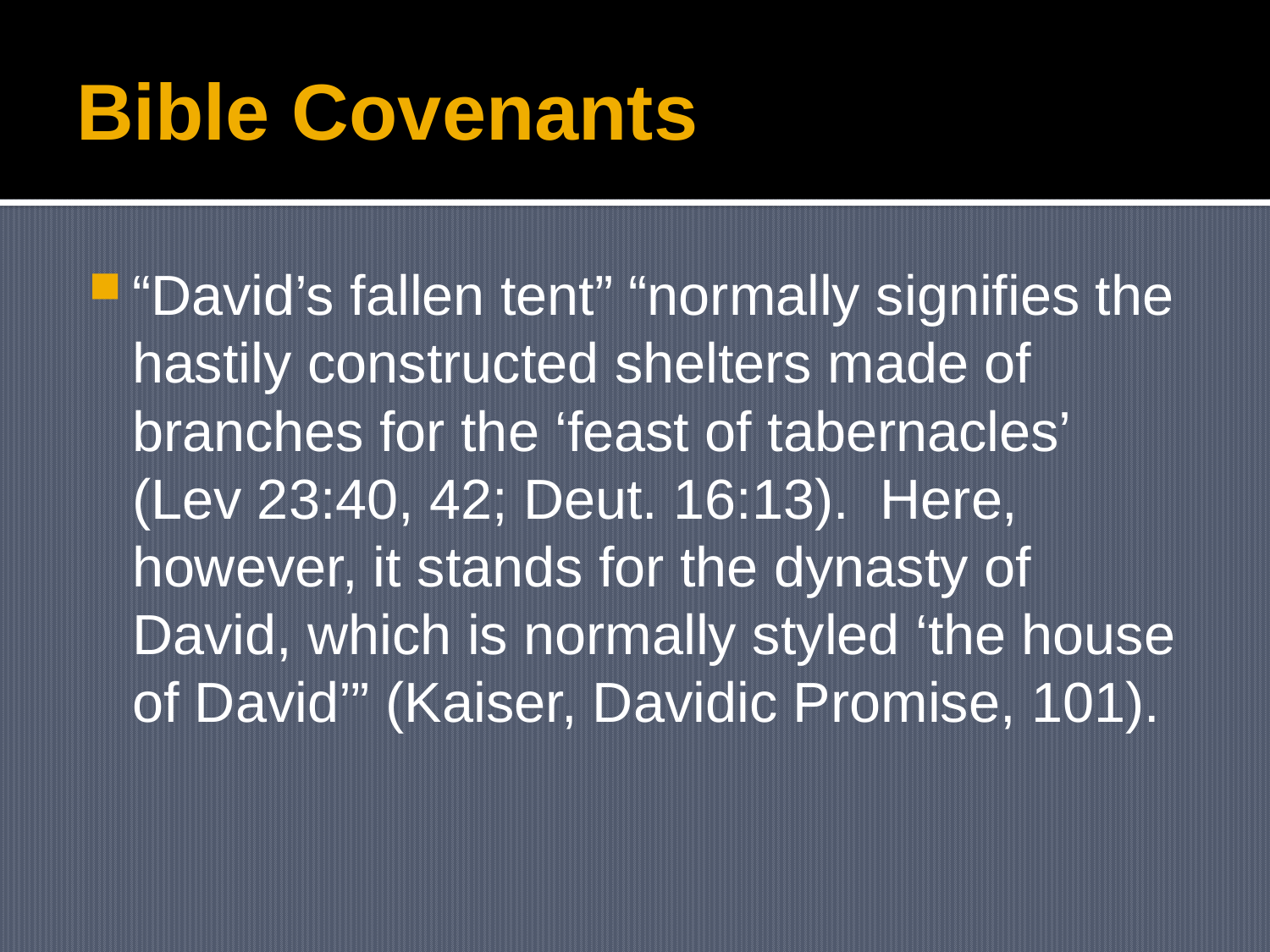

# Bible Covenants
“David’s fallen tent” “normally signifies the hastily constructed shelters made of branches for the ‘feast of tabernacles’ (Lev 23:40, 42; Deut. 16:13).  Here, however, it stands for the dynasty of David, which is normally styled ‘the house of David’” (Kaiser, Davidic Promise, 101).